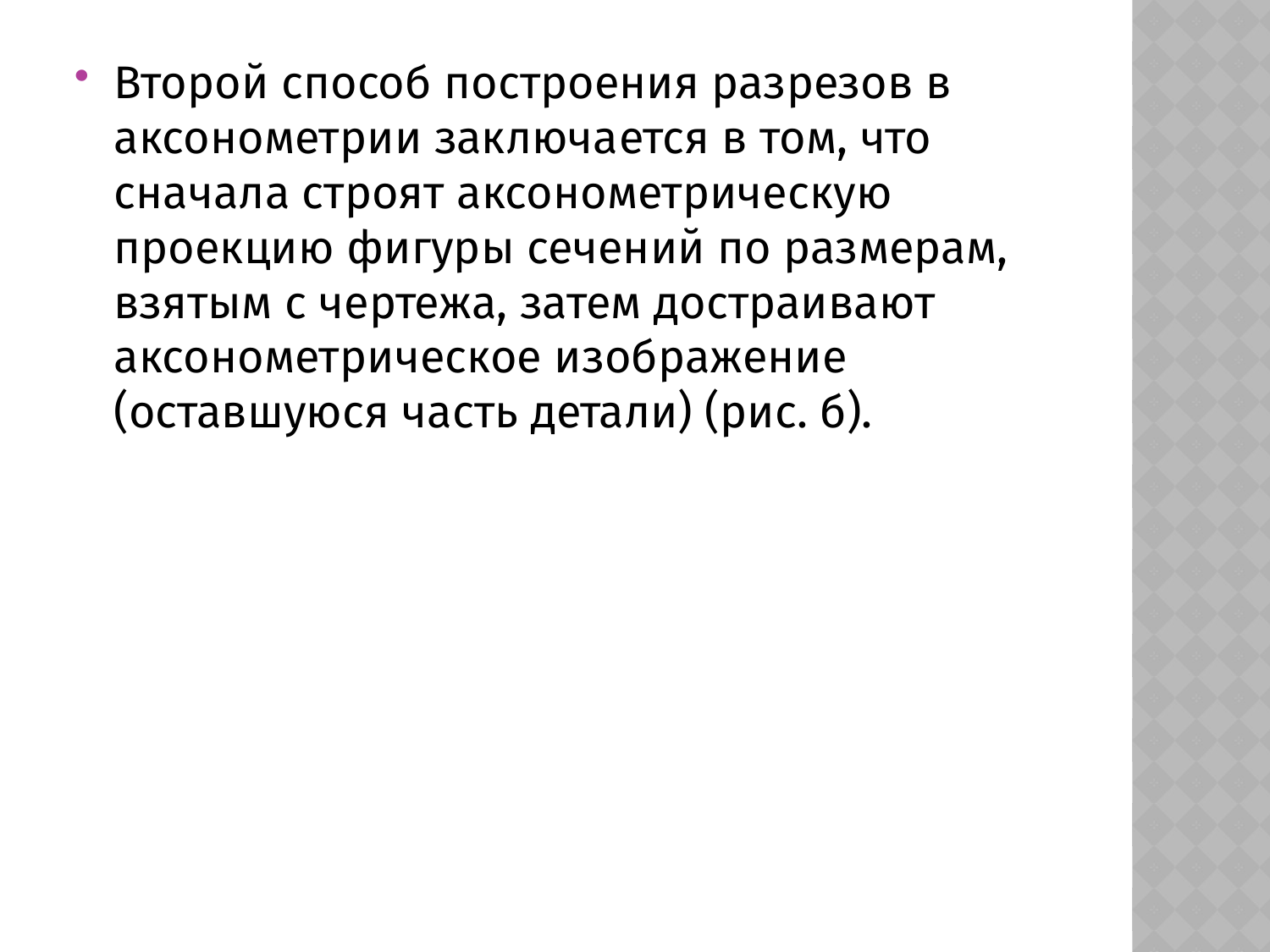

#
Второй способ построения разрезов в аксонометрии заключа­ется в том, что сначала строят аксонометрическую проекцию фигуры сечений по размерам, взятым с чертежа, затем достраива­ют аксонометрическое изображение (оставшуюся часть детали) (рис. б).